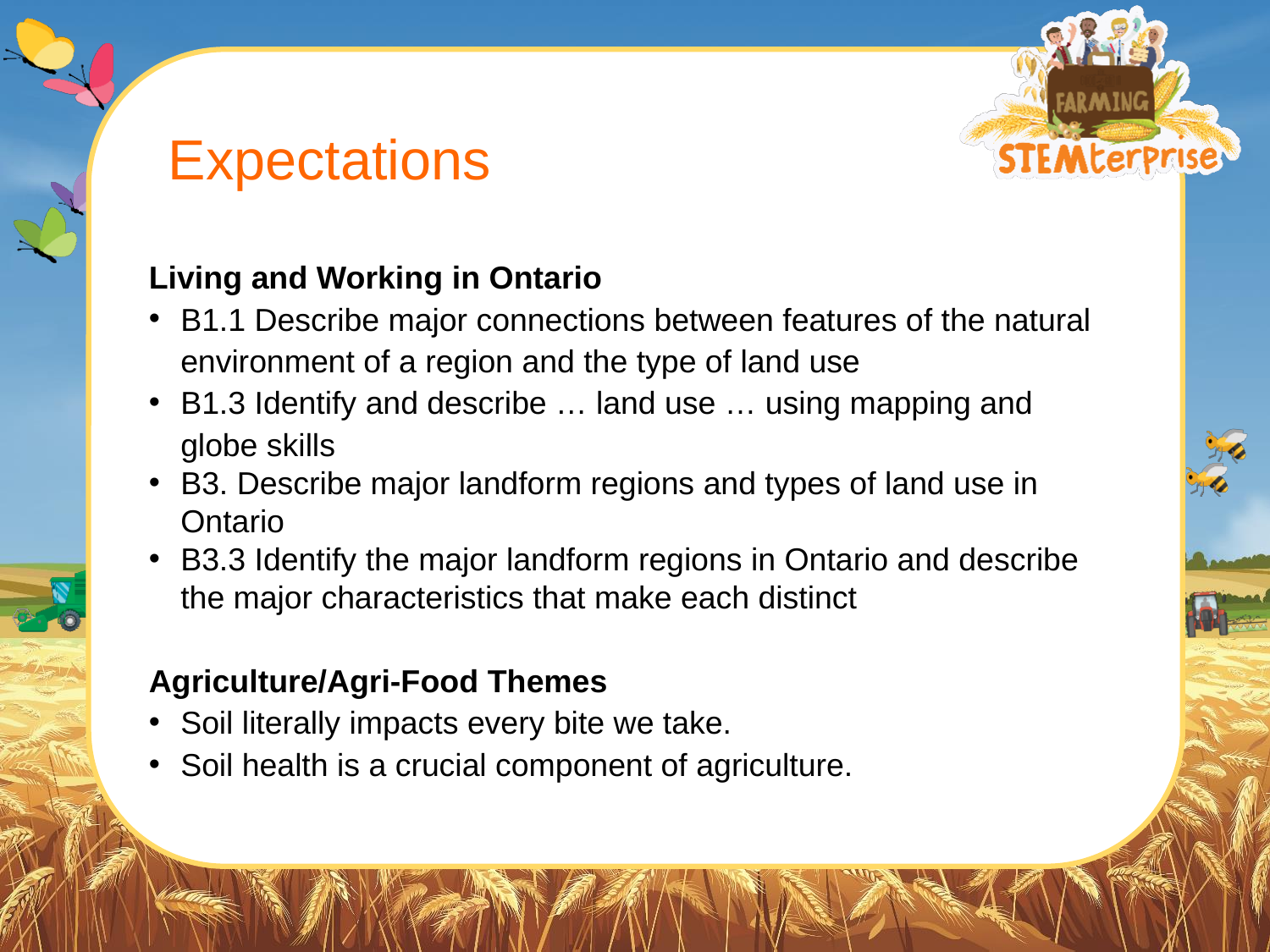

# Expectations
Living and Working in Ontario
B1.1 Describe major connections between features of the natural environment of a region and the type of land use
B1.3 Identify and describe … land use … using mapping and globe skills
B3. Describe major landform regions and types of land use in Ontario
B3.3 Identify the major landform regions in Ontario and describe the major characteristics that make each distinct

Agriculture/Agri-Food Themes
Soil literally impacts every bite we take.
Soil health is a crucial component of agriculture.